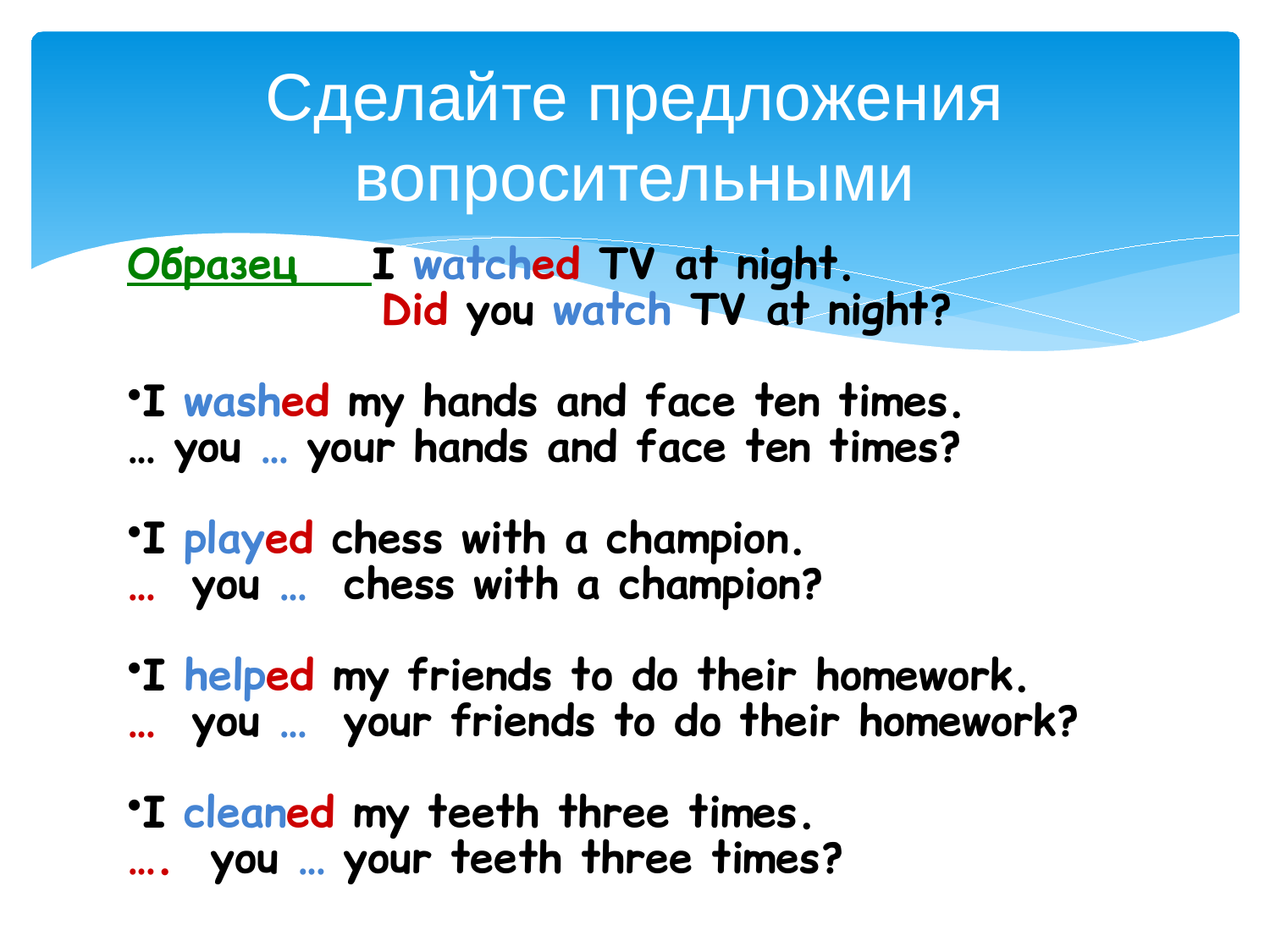

# Сделайте предложения вопросительными
Образец    I watched TV at night.
		Did you watch TV at night?

I washed my hands and face ten times.
… you … your hands and face ten times?

I played chess with a champion.
…  you …  chess with a champion?

I helped my friends to do their homework.
…  you …  your friends to do their homework?

I cleaned my teeth three times.
….  you … your teeth three times?